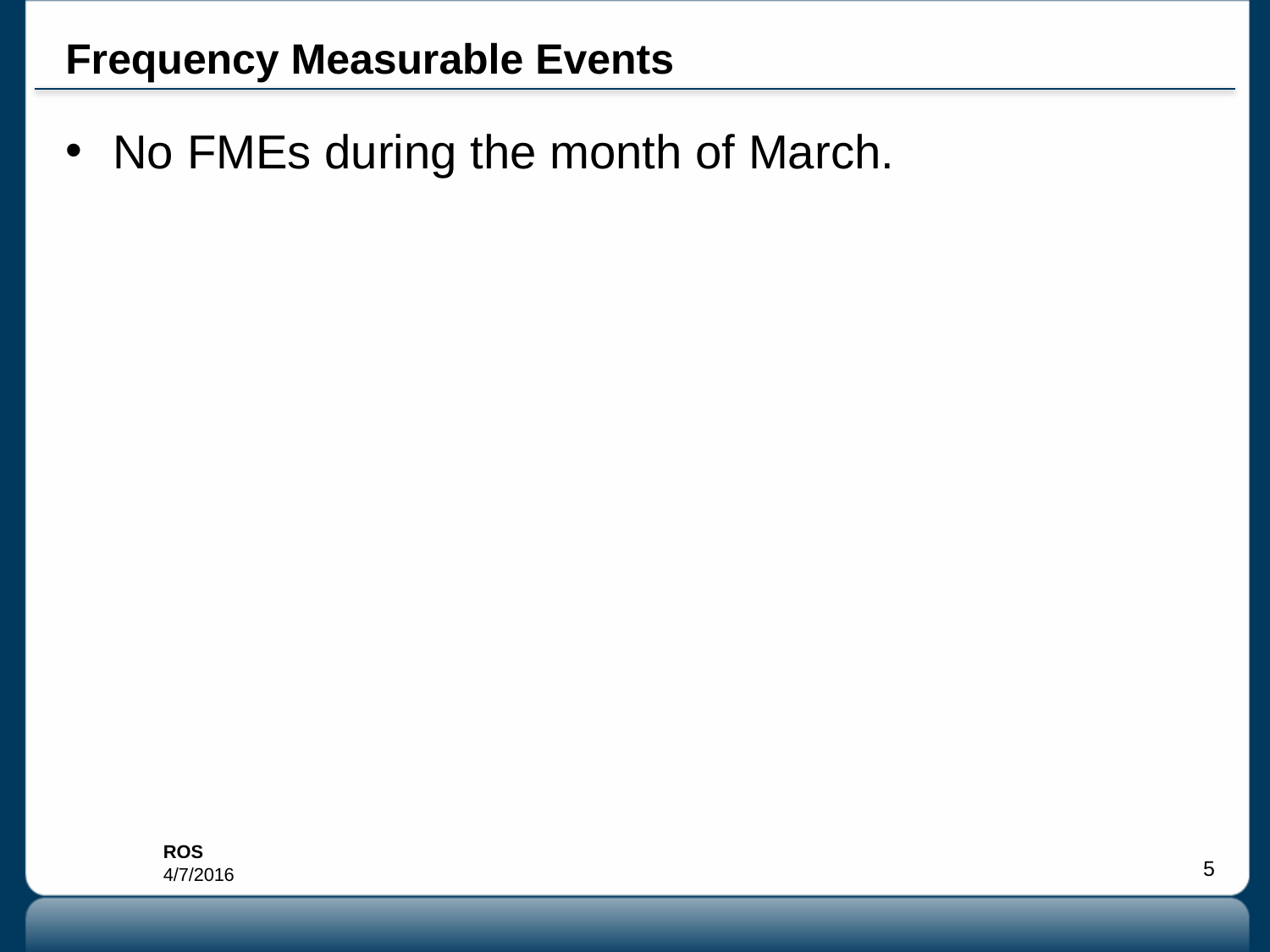

# Frequency Measurable Events
No FMEs during the month of March.